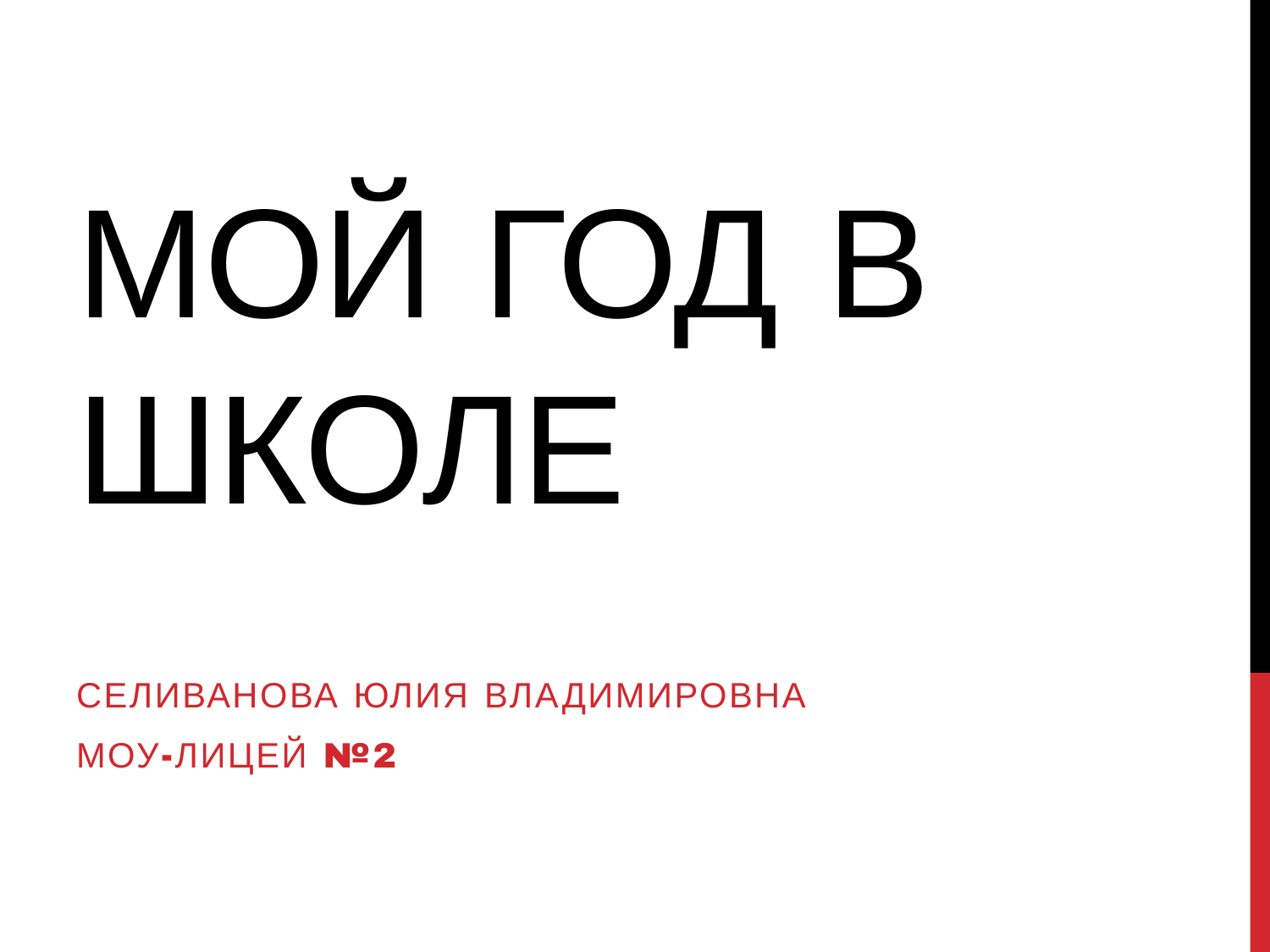

# Мой год в школе
Селиванова Юлия Владимировна
МОУ-Лицей №2